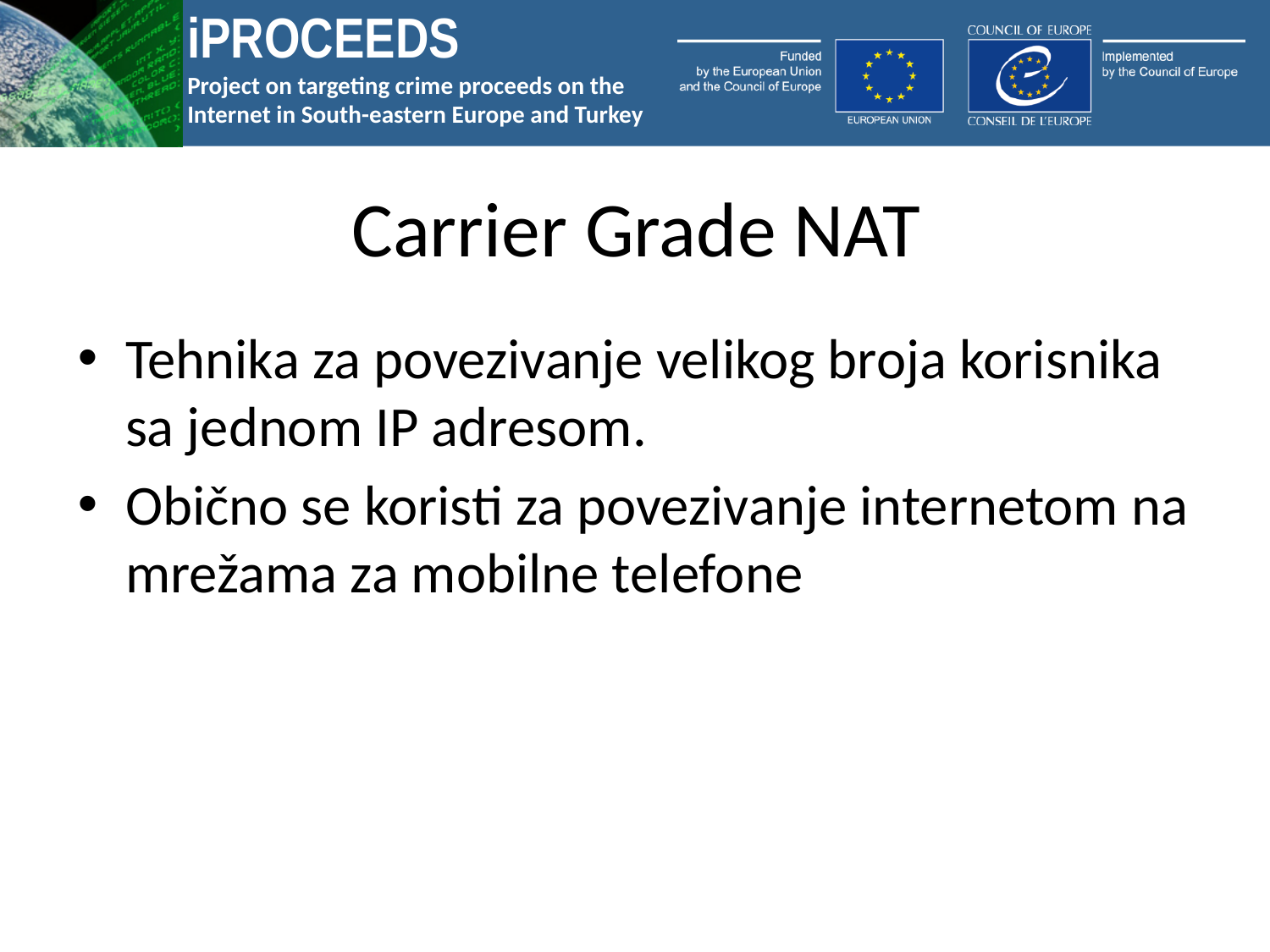

# Carrier Grade NAT
Tehnika za povezivanje velikog broja korisnika sa jednom IP adresom.
Obično se koristi za povezivanje internetom na mrežama za mobilne telefone